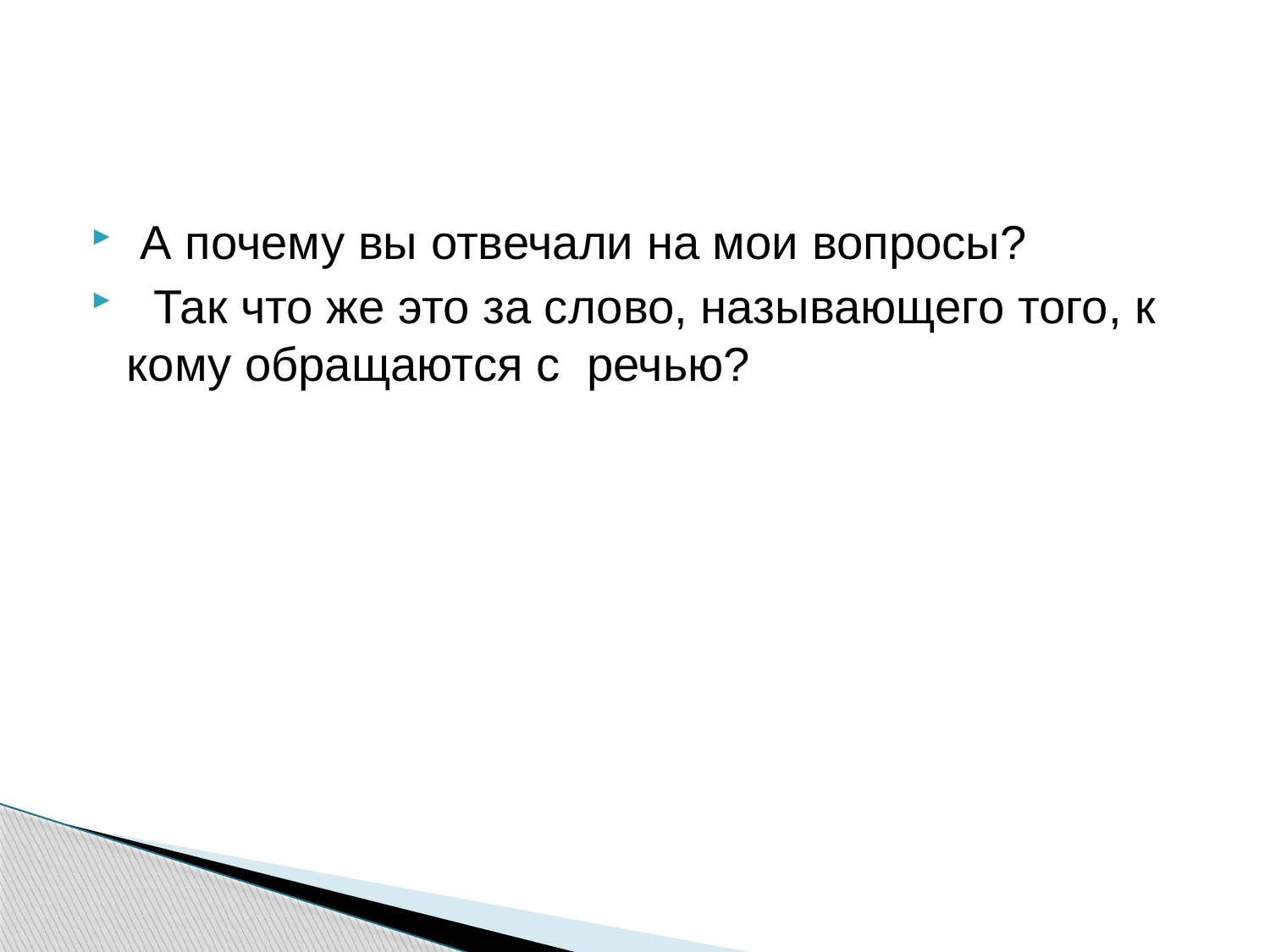

#
 А почему вы отвечали на мои вопросы?
  Так что же это за слово, называющего того, к кому обращаются с  речью?